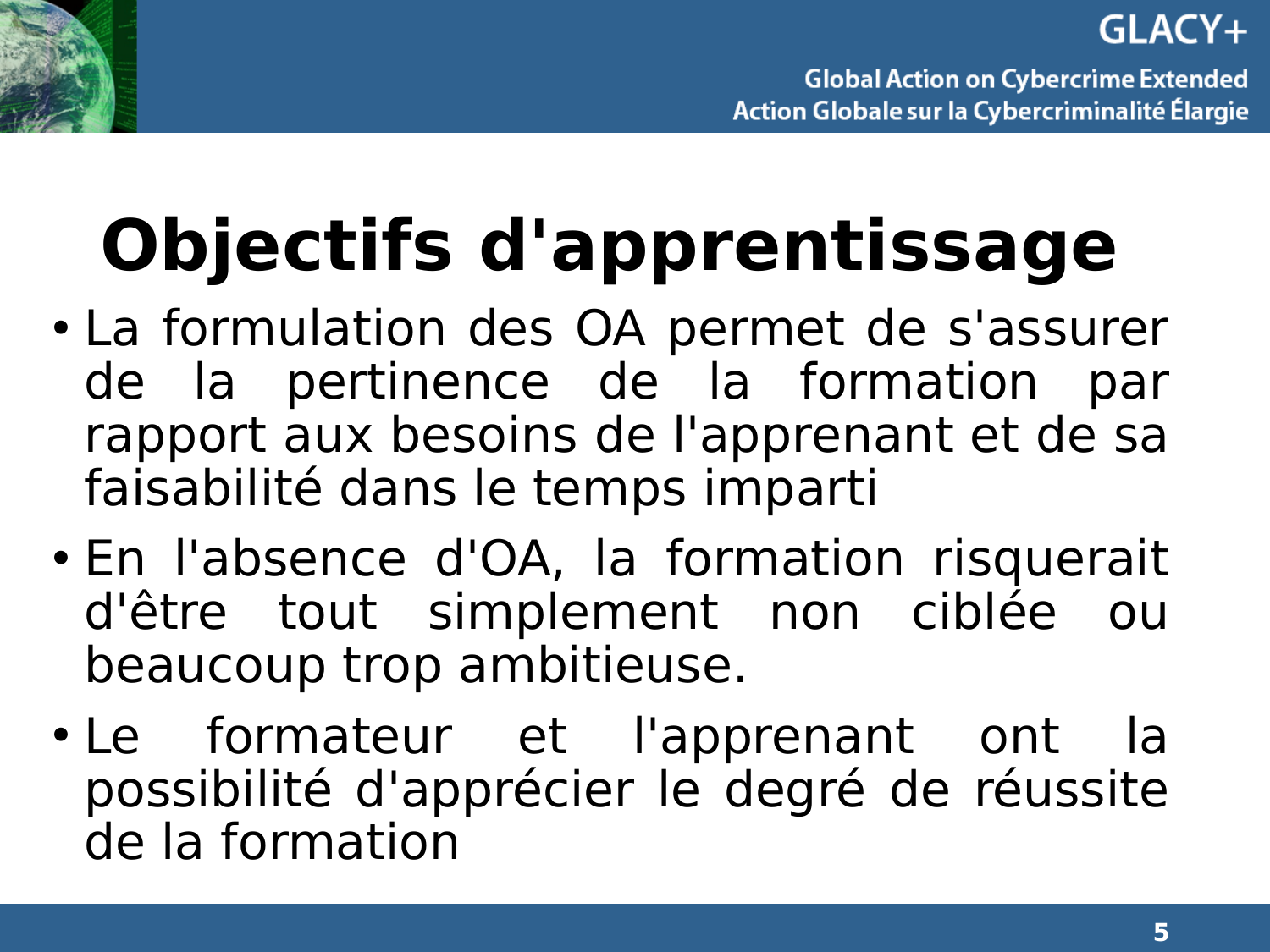

# Objectifs d'apprentissage
La formulation des OA permet de s'assurer de la pertinence de la formation par rapport aux besoins de l'apprenant et de sa faisabilité dans le temps imparti
En l'absence d'OA, la formation risquerait d'être tout simplement non ciblée ou beaucoup trop ambitieuse.
Le formateur et l'apprenant ont la possibilité d'apprécier le degré de réussite de la formation

5